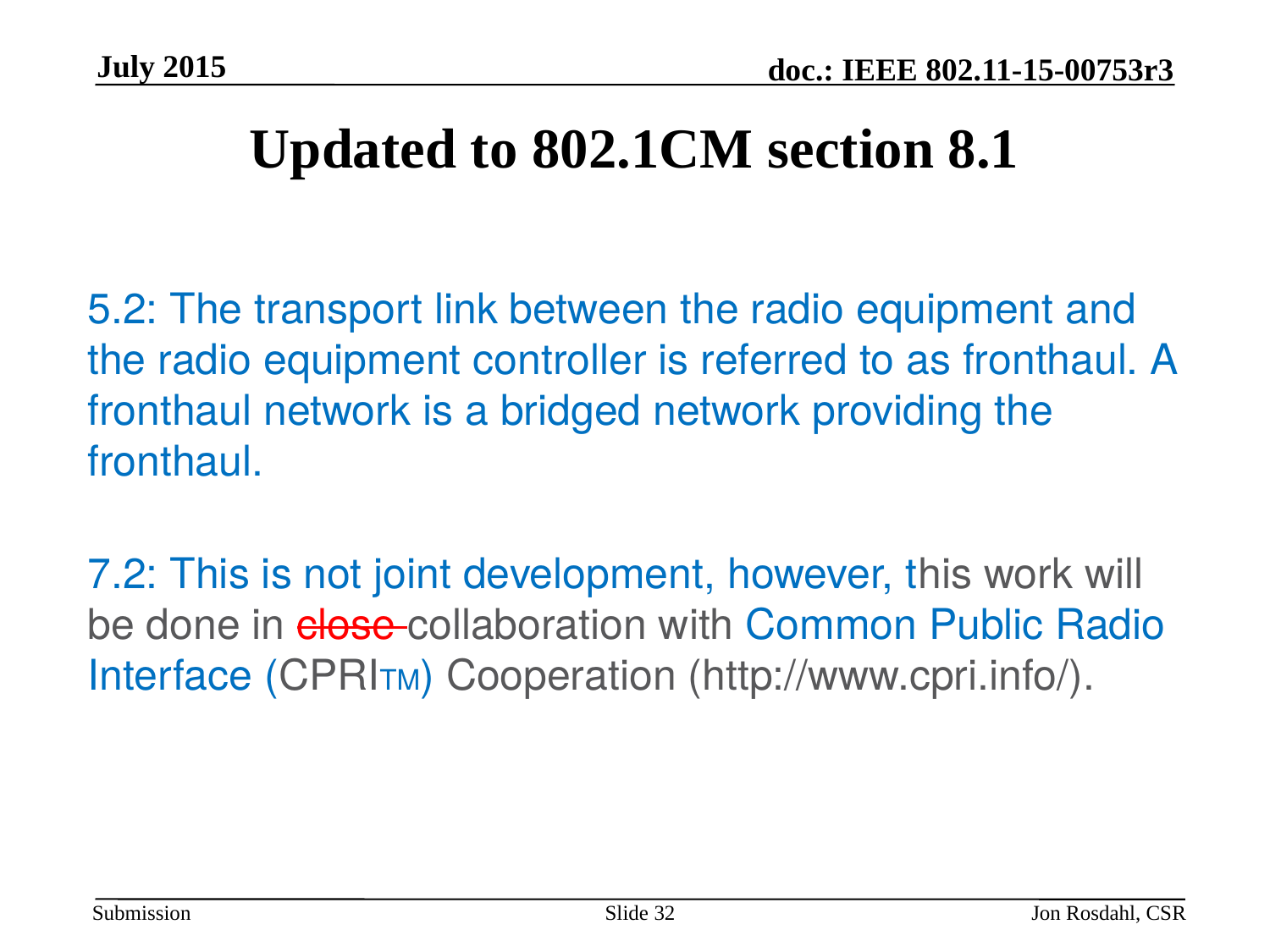

July 2015
# Updated to 802.1CM section 8.1
5.2: The transport link between the radio equipment and
the radio equipment controller is referred to as fronthaul. A fronthaul network is a bridged network providing the fronthaul.

7.2: This is not joint development, however, this work will be done in close collaboration with Common Public Radio Interface (CPRITM) Cooperation (http://www.cpri.info/).
Slide 32
Jon Rosdahl, CSR